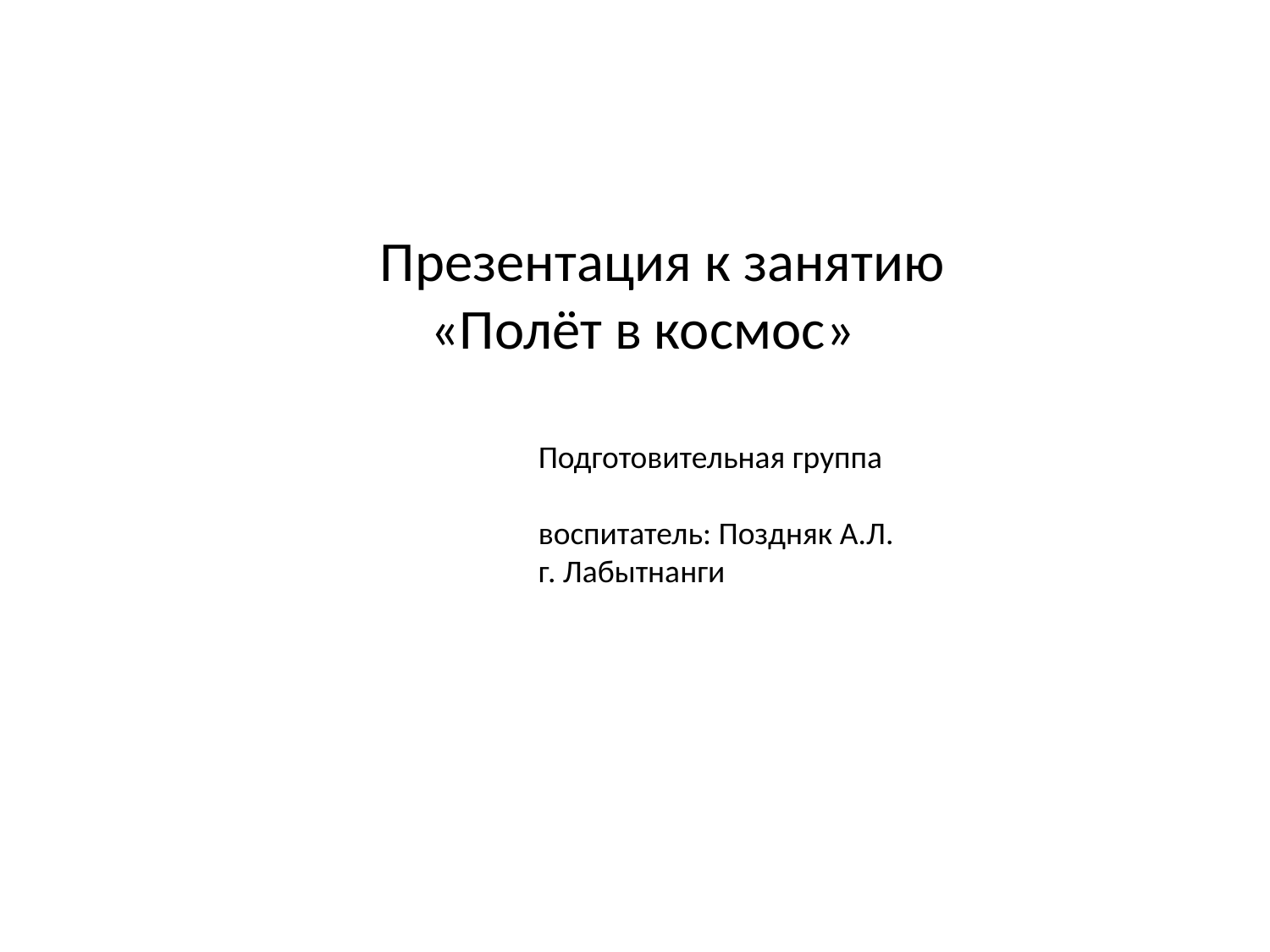

Презентация к занятию
    «Полёт в космос»

                      Подготовительная группа

                      воспитатель: Поздняк А.Л.
                      г. Лабытнанги